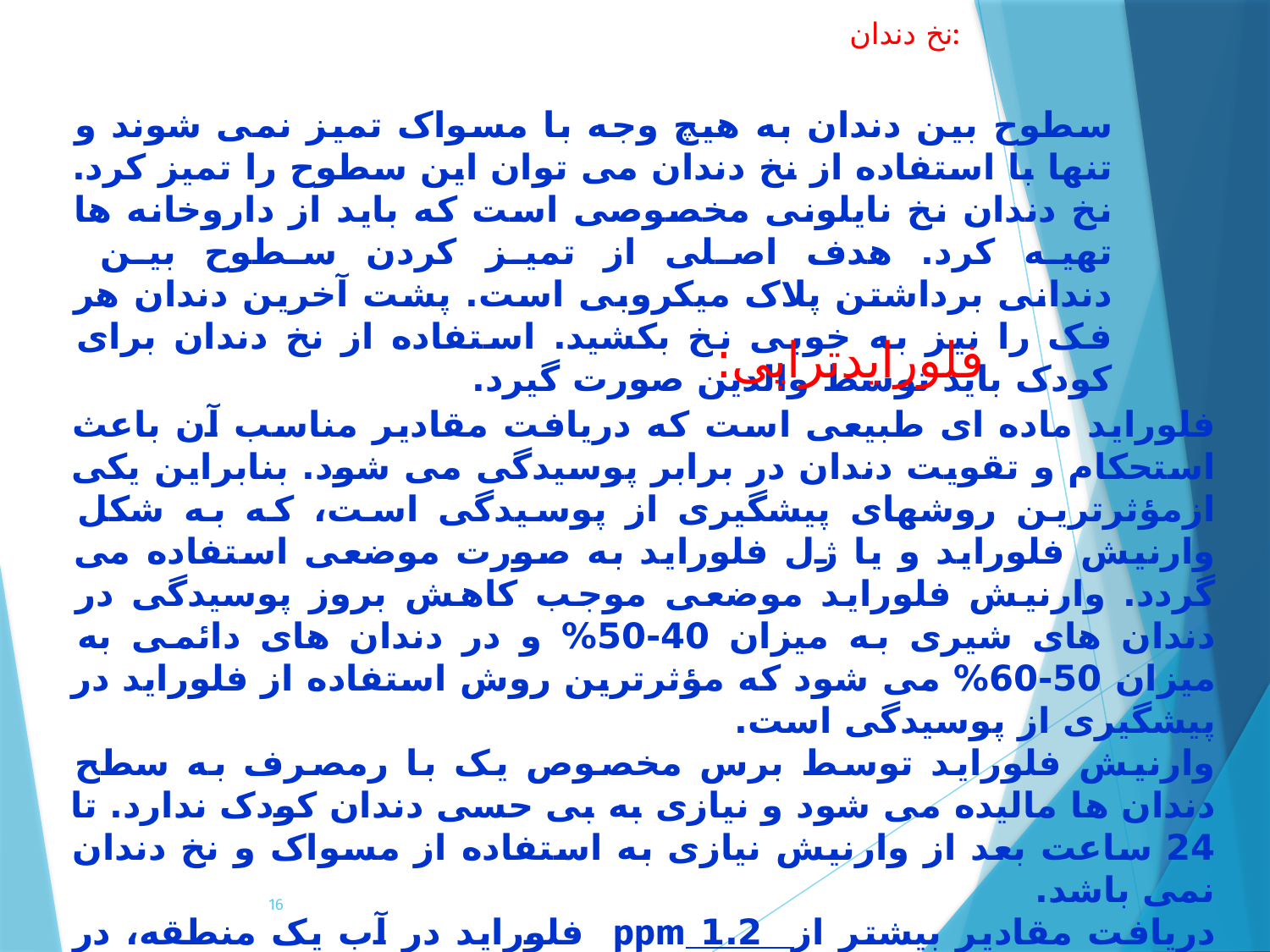

# نخ دندان:
سطوح بین دندان به هیچ وجه با مسواک تمیز نمی شوند و تنها با استفاده از نخ دندان می توان این سطوح را تمیز کرد. نخ دندان نخ نایلونی مخصوصی است که باید از داروخانه ها تهیه کرد. هدف اصلی از تمیز کردن سطوح بین
دندانی برداشتن پلاک میکروبی است. پشت آخرین دندان هر فک را نیز به خوبی نخ بکشید. استفاده از نخ دندان برای کودک باید توسط والدین صورت گیرد.
فلورایدتراپی:
فلوراید ماده ای طبیعی است که دریافت مقادیر مناسب آن باعث استحکام و تقویت دندان در برابر پوسیدگی می شود. بنابراین یکی ازمؤثرترین روشهای پیشگیری از پوسیدگی است، که به شکل وارنیش فلوراید و یا ژل فلوراید به صورت موضعی استفاده می گردد. وارنیش فلوراید موضعی موجب کاهش بروز پوسیدگی در دندان های شیری به میزان 40-50% و در دندان های دائمی به میزان 50-60% می شود که مؤثرترین روش استفاده از فلوراید در پیشگیری از پوسیدگی است.
وارنیش فلوراید توسط برس مخصوص یک با رمصرف به سطح دندان ها مالیده می شود و نیازی به بی حسی دندان کودک ندارد. تا 24 ساعت بعد از وارنیش نیازی به استفاده از مسواک و نخ دندان نمی باشد.
دریافت مقادیر بیشتر از  1.2 ppm  فلوراید در آب یک منطقه، در زمان تشکیل جوانه های دندانی منجر به بروز علائم فلوروزیس می شود که ممکن است شفافیت دندان از دست برود و لکه های مات سفید یا قهوه ای بر روی دندان ایجاد گردد.
16